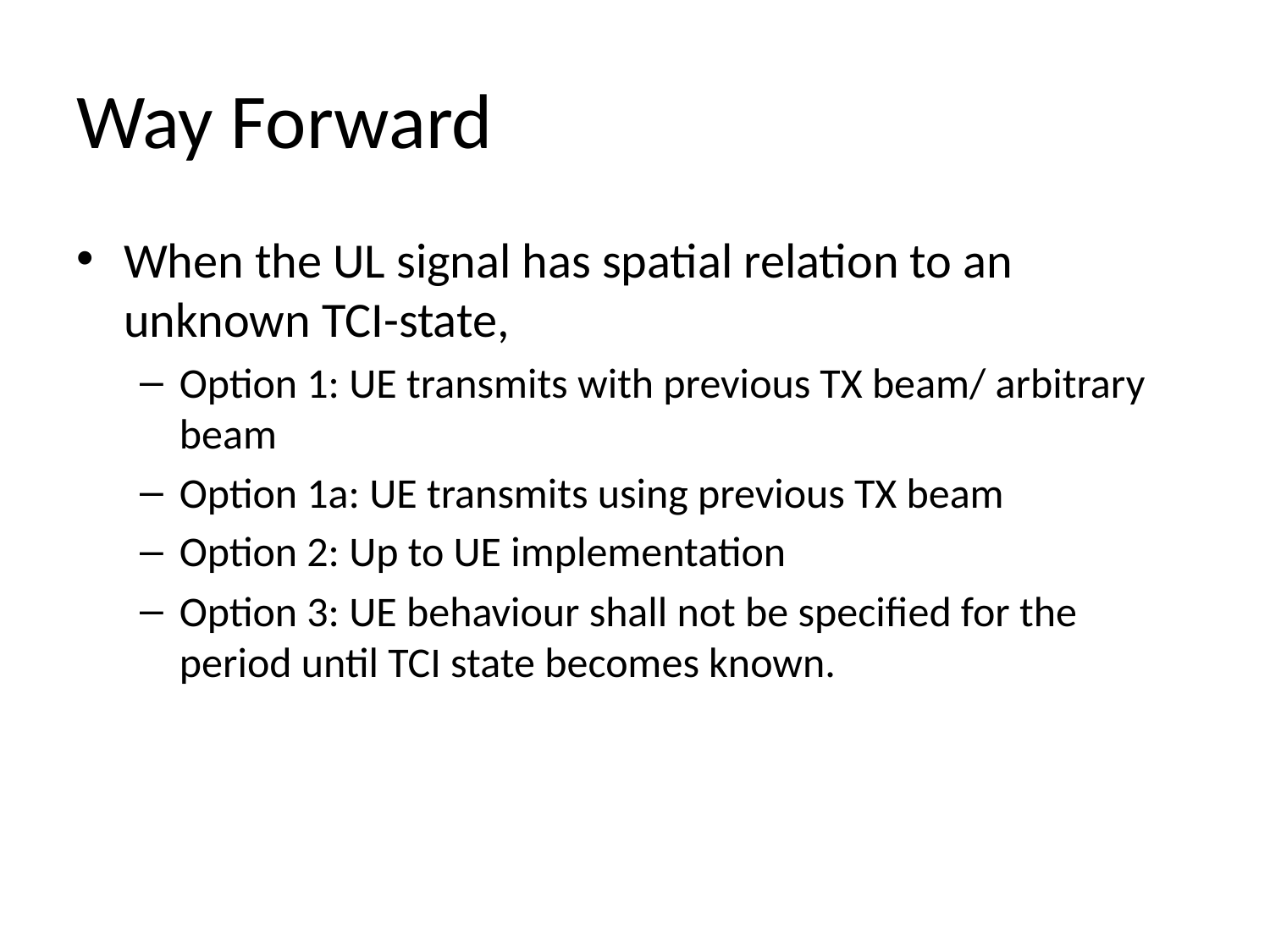

# Way Forward
When the UL signal has spatial relation to an unknown TCI-state,
Option 1: UE transmits with previous TX beam/ arbitrary beam
Option 1a: UE transmits using previous TX beam
Option 2: Up to UE implementation
Option 3: UE behaviour shall not be specified for the period until TCI state becomes known.